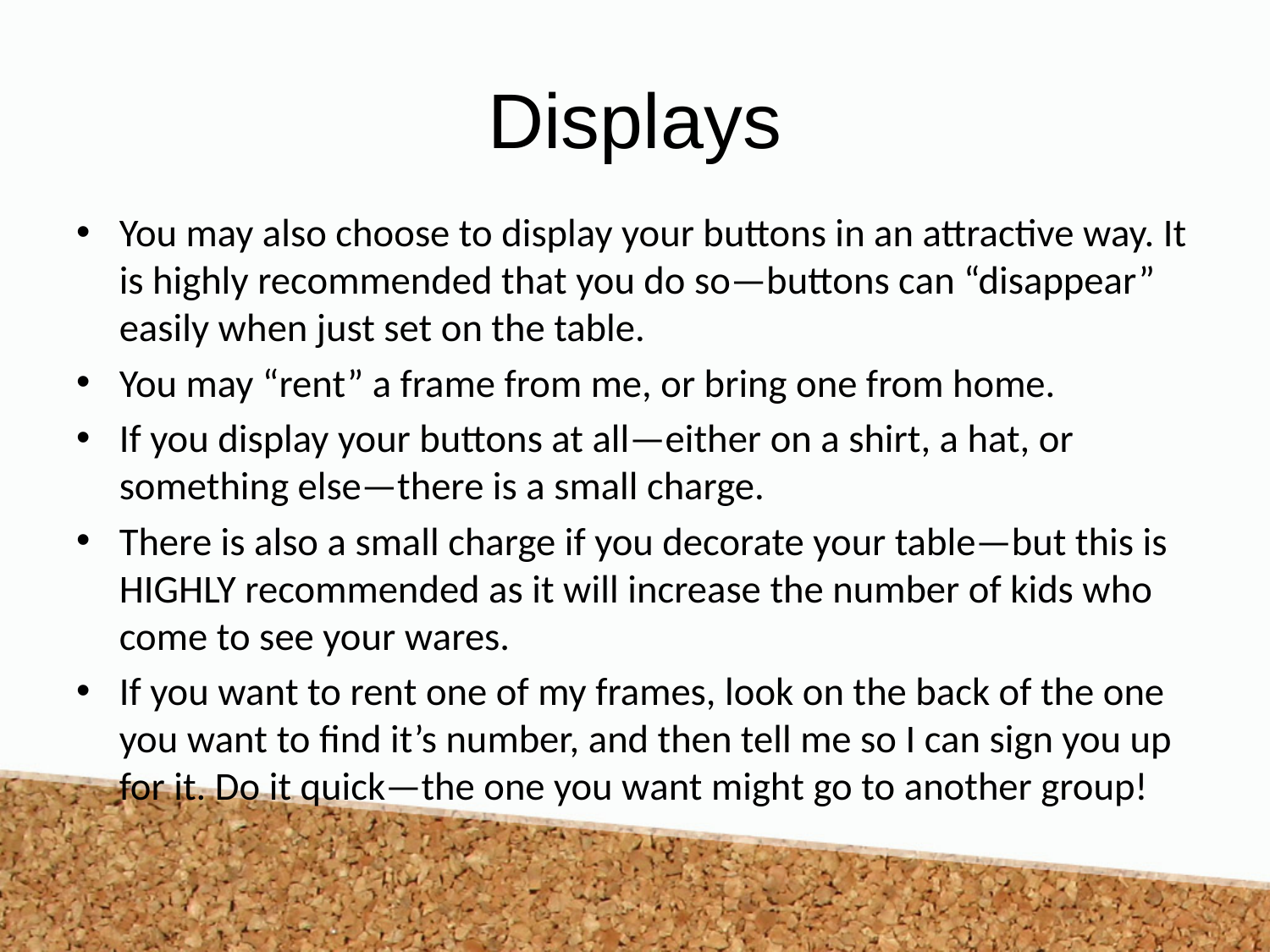

# Displays
You may also choose to display your buttons in an attractive way. It is highly recommended that you do so—buttons can “disappear” easily when just set on the table.
You may “rent” a frame from me, or bring one from home.
If you display your buttons at all—either on a shirt, a hat, or something else—there is a small charge.
There is also a small charge if you decorate your table—but this is HIGHLY recommended as it will increase the number of kids who come to see your wares.
If you want to rent one of my frames, look on the back of the one you want to find it’s number, and then tell me so I can sign you up for it. Do it quick—the one you want might go to another group!